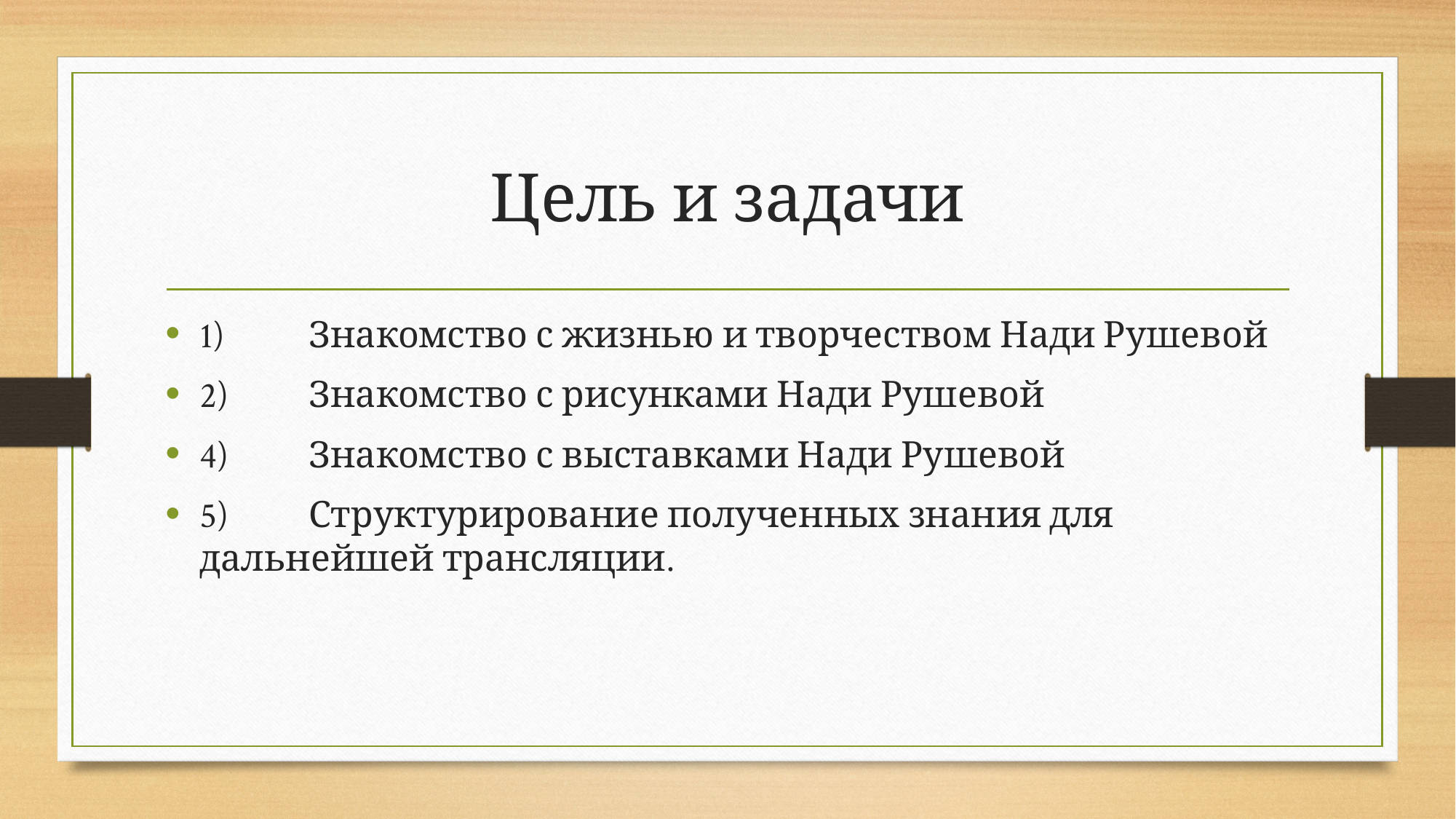

# Цель и задачи
1)	Знакомство с жизнью и творчеством Нади Рушевой
2)	Знакомство с рисунками Нади Рушевой
4) 	Знакомство с выставками Нади Рушевой
5)	Структурирование полученных знания для дальнейшей трансляции.